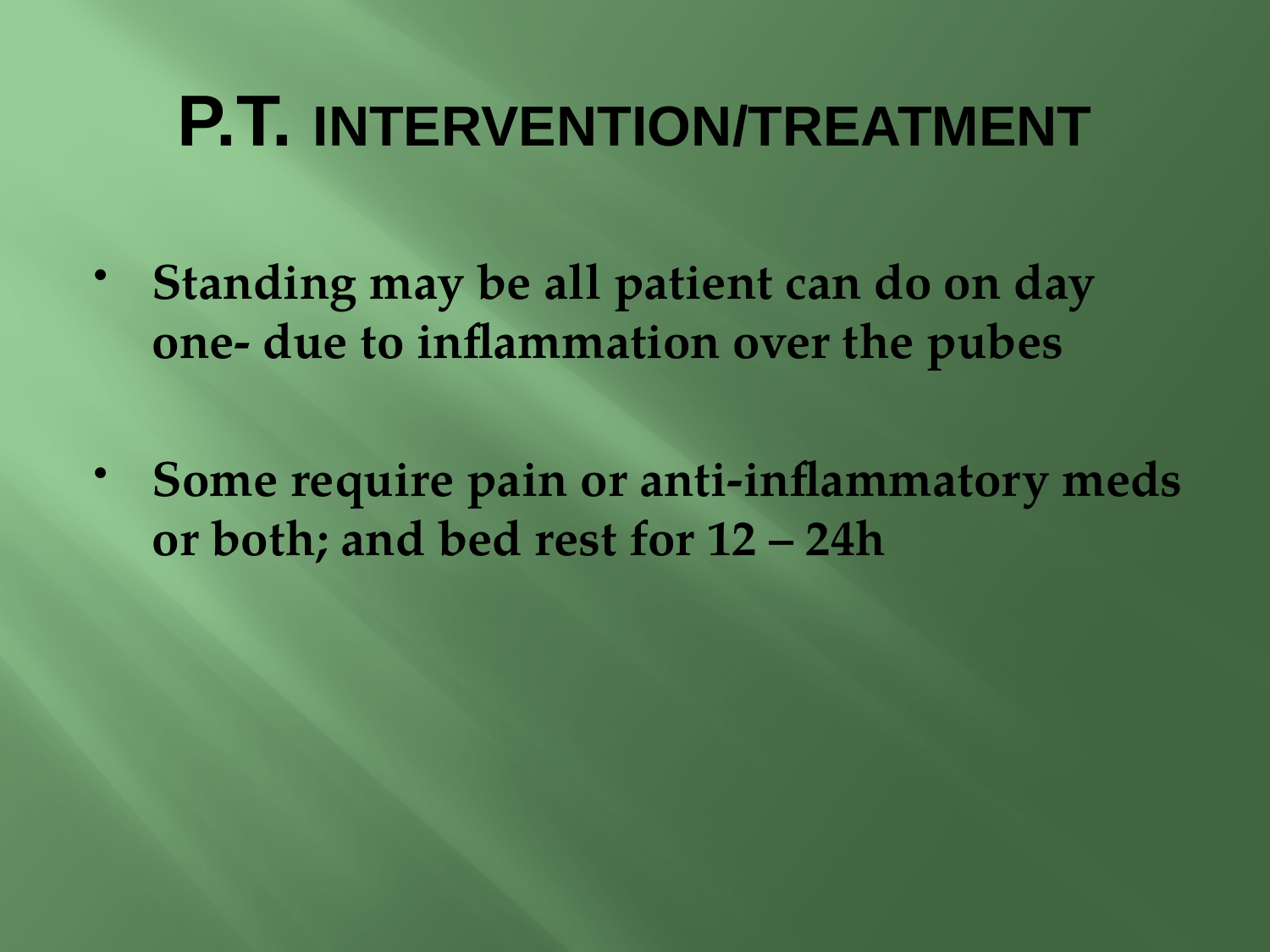

# P.T. INTERVENTION/TREATMENT
Standing may be all patient can do on day one- due to inflammation over the pubes

Some require pain or anti-inflammatory meds or both; and bed rest for 12 – 24h